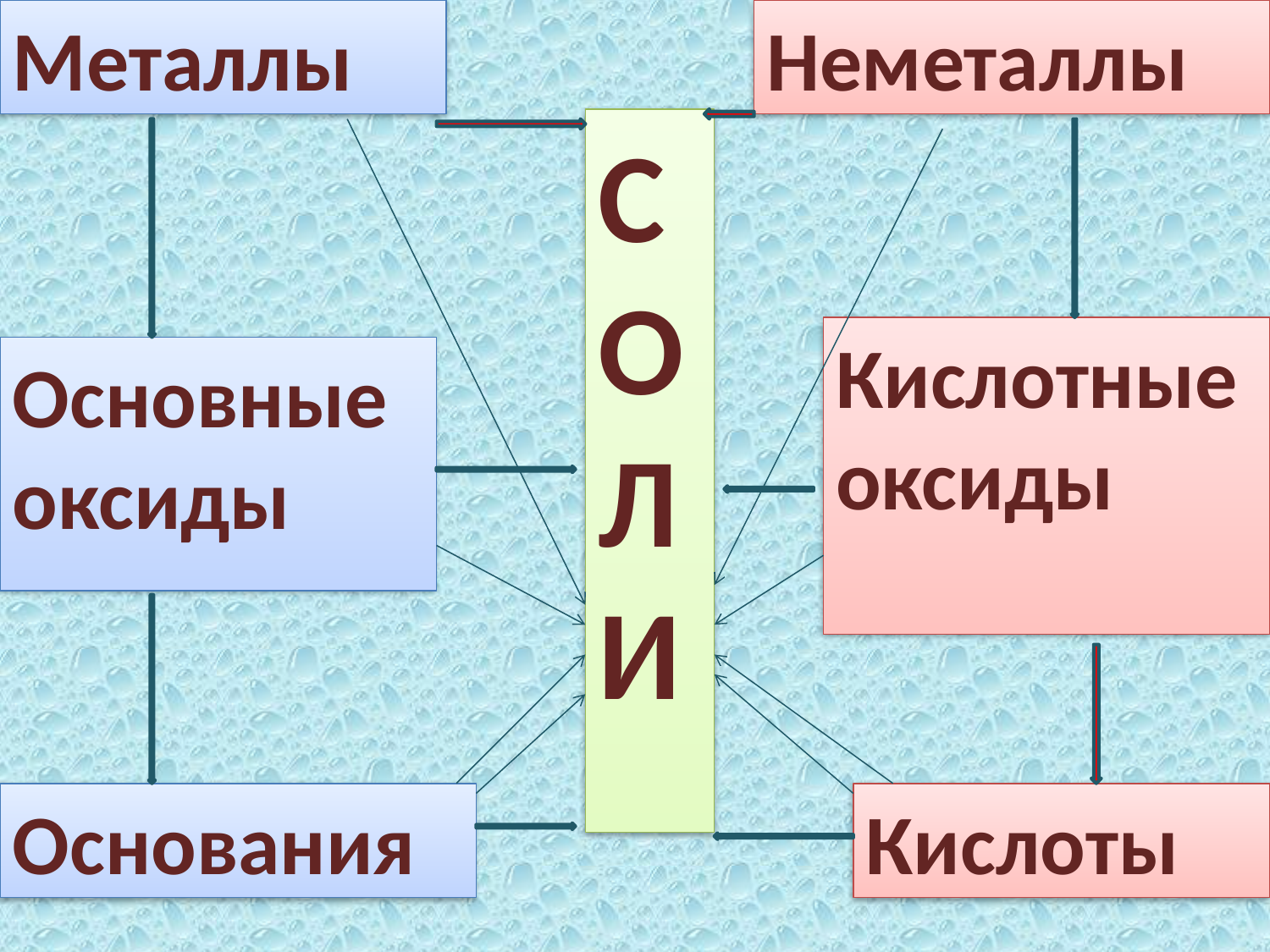

Металлы
Неметаллы
С
О
Л
И

Кислотные оксиды

Основные оксиды

Основания
Кислоты